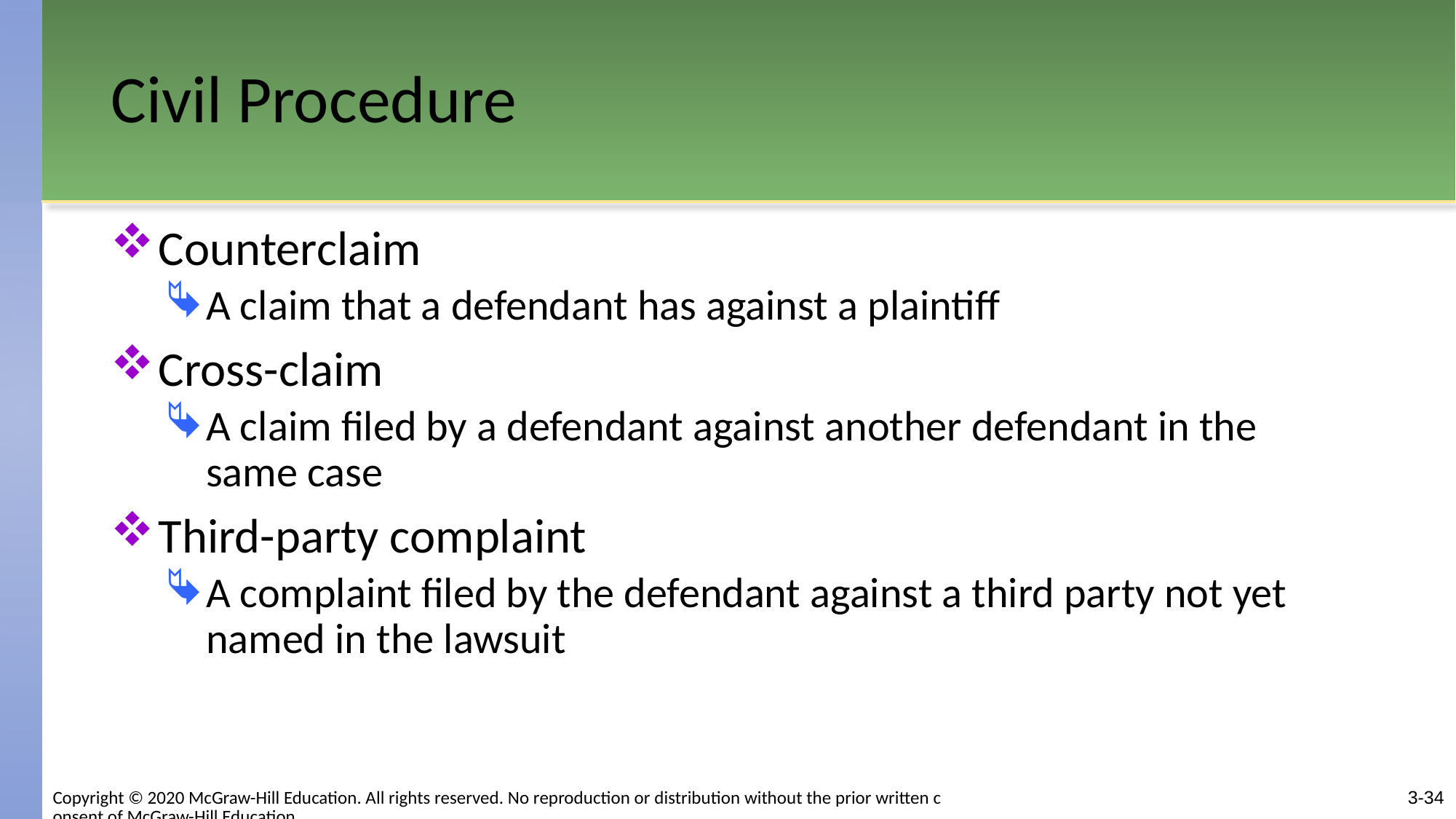

# Civil Procedure
Counterclaim
A claim that a defendant has against a plaintiff
Cross-claim
A claim filed by a defendant against another defendant in the same case
Third-party complaint
A complaint filed by the defendant against a third party not yet named in the lawsuit
3-34
Copyright © 2020 McGraw-Hill Education. All rights reserved. No reproduction or distribution without the prior written consent of McGraw-Hill Education.